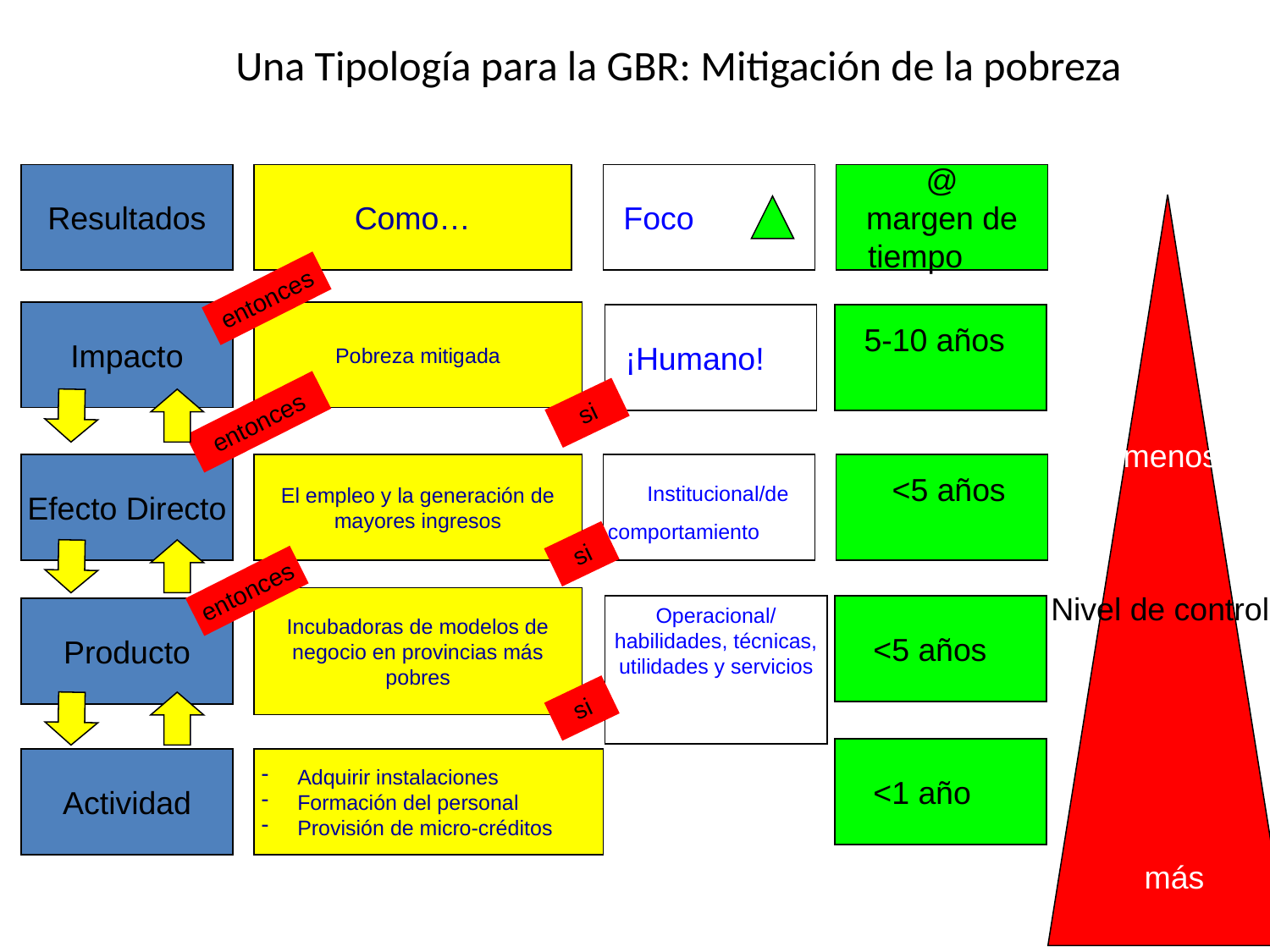

# Una Tipología para la GBR: Mitigación de la pobreza
Resultados
Como…
  Foco
@
margen de tiempo

más

entonces
Las prioridades nacionales/ODMs nacionales
Derechos Humanos realizados
Impacto
Pobreza mitigada

  ¡Humano!
   5-10 años

si
entonces

menos
¡Una buena apuesta!
Mejora en el rendimiento
Efecto Directo
El empleo y la generación de mayores ingresos
  Institucional/de comportamiento
      <5 años
Rendic. colectiva de cuenta/s
si

Brechas de capacidad disminuidas

Promesas
entonces
Nivel de control
Incubadoras de modelos de negocio en provincias más pobres
Operacional/habilidades, técnicas, utilidades y servicios
    <5 años
Producto
si

    <1 año
Actividad
 Adquirir instalaciones
 Formación del personal
 Provisión de micro-créditos
menos
más